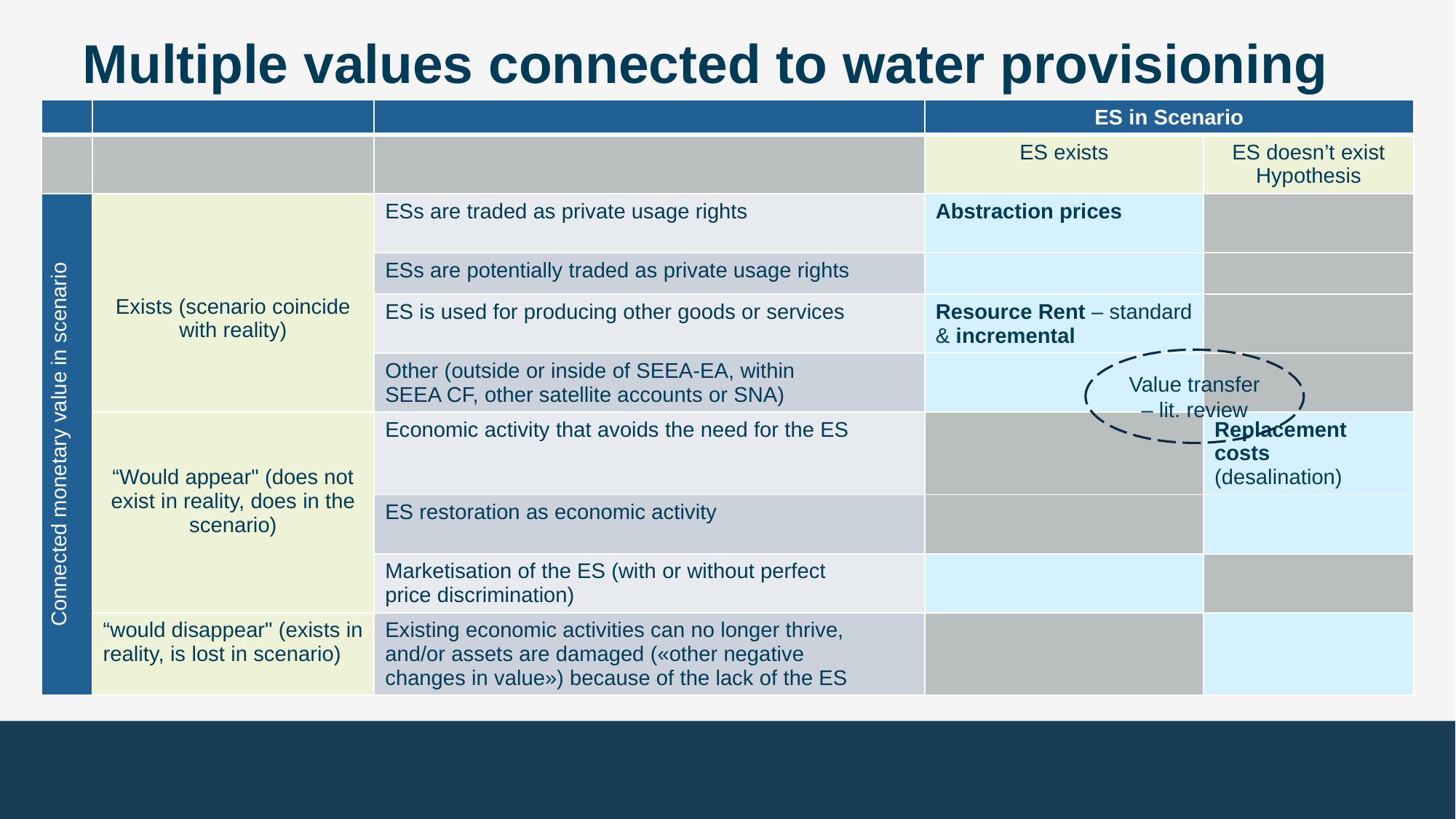

# Multiple values connected to water provisioning
|  |  |  | ES in Scenario |  |
| --- | --- | --- | --- | --- |
|  |  |  | ES exists | ES doesn’t exist Hypothesis |
| Connected monetary value in scenario | Exists (scenario coincide with reality) | ESs are traded as private usage rights | Abstraction prices |  |
|  |  | ESs are potentially traded as private usage rights |  |  |
|  |  | ES is used for producing other goods or services | Resource Rent – standard & incremental |  |
|  |  | Other (outside or inside of SEEA-EA, within SEEA CF, other satellite accounts or SNA) |  |  |
|  | “Would appear" (does not exist in reality, does in the scenario) | Economic activity that avoids the need for the ES |  | Replacement costs (desalination) |
|  |  | ES restoration as economic activity |  |  |
|  |  | Marketisation of the ES (with or without perfect price discrimination) |  |  |
|  | “would disappear" (exists in reality, is lost in scenario) | Existing economic activities can no longer thrive, and/or assets are damaged («other negative changes in value») because of the lack of the ES |  |  |
Value transfer – lit. review